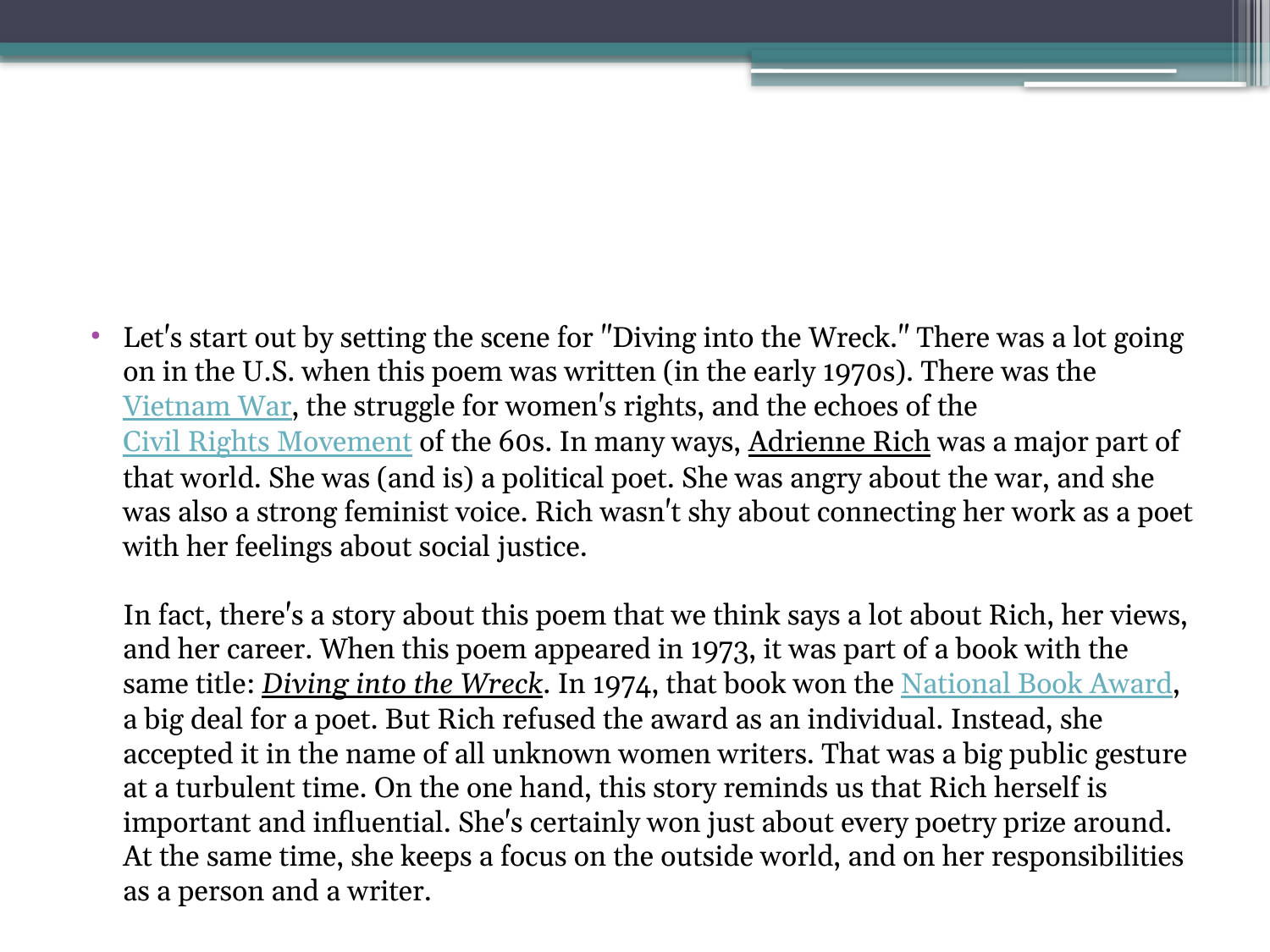

#
Let's start out by setting the scene for "Diving into the Wreck." There was a lot going on in the U.S. when this poem was written (in the early 1970s). There was the Vietnam War, the struggle for women's rights, and the echoes of the Civil Rights Movement of the 60s. In many ways, Adrienne Rich was a major part of that world. She was (and is) a political poet. She was angry about the war, and she was also a strong feminist voice. Rich wasn't shy about connecting her work as a poet with her feelings about social justice.
In fact, there's a story about this poem that we think says a lot about Rich, her views, and her career. When this poem appeared in 1973, it was part of a book with the same title: Diving into the Wreck. In 1974, that book won the National Book Award, a big deal for a poet. But Rich refused the award as an individual. Instead, she accepted it in the name of all unknown women writers. That was a big public gesture at a turbulent time. On the one hand, this story reminds us that Rich herself is important and influential. She's certainly won just about every poetry prize around. At the same time, she keeps a focus on the outside world, and on her responsibilities as a person and a writer.